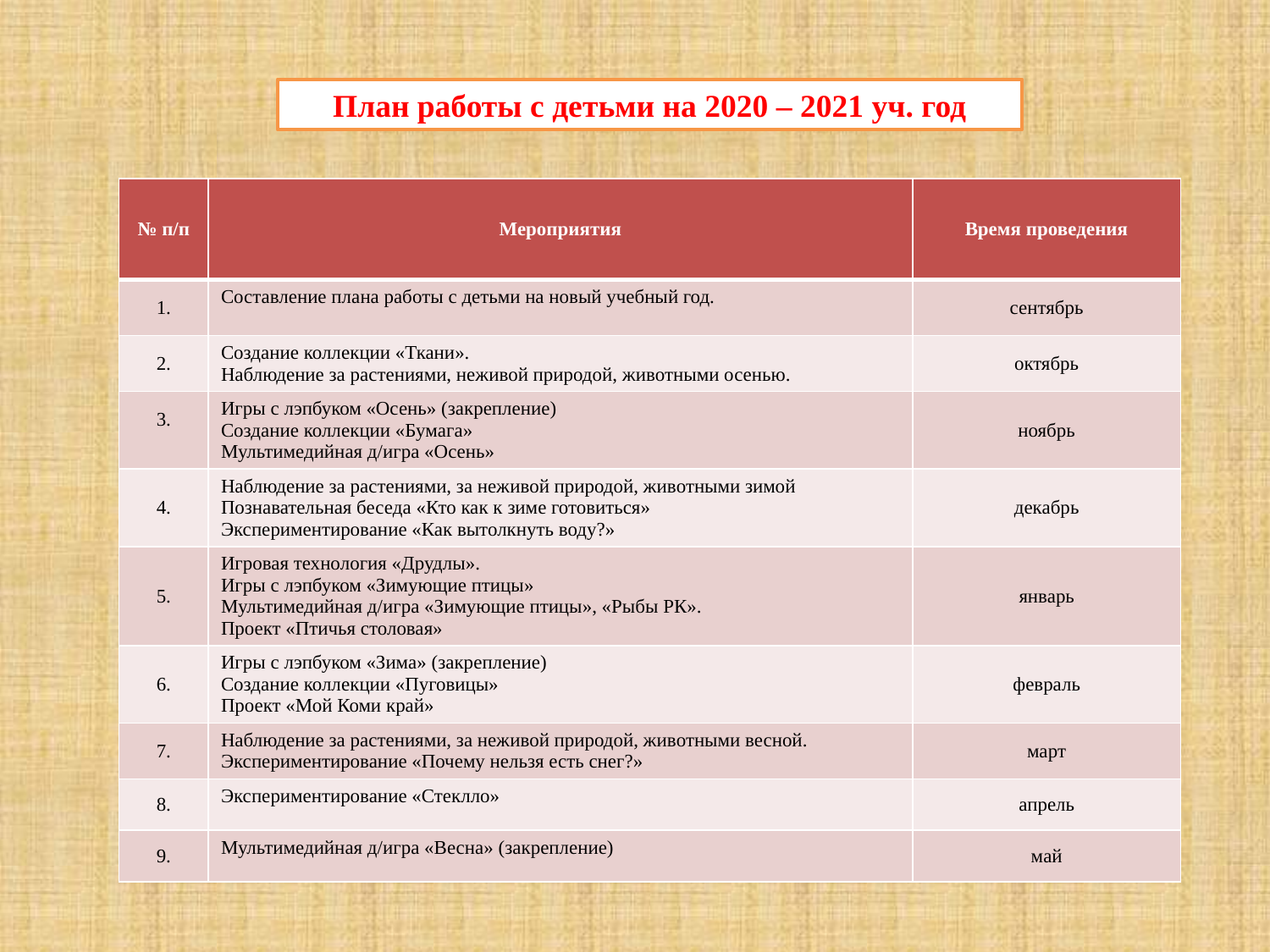

План работы с детьми на 2020 – 2021 уч. год
| № п/п | Мероприятия | Время проведения |
| --- | --- | --- |
| 1. | Составление плана работы с детьми на новый учебный год. | сентябрь |
| 2. | Создание коллекции «Ткани». Наблюдение за растениями, неживой природой, животными осенью. | октябрь |
| 3. | Игры с лэпбуком «Осень» (закрепление) Создание коллекции «Бумага» Мультимедийная д/игра «Осень» | ноябрь |
| 4. | Наблюдение за растениями, за неживой природой, животными зимой Познавательная беседа «Кто как к зиме готовиться» Экспериментирование «Как вытолкнуть воду?» | декабрь |
| 5. | Игровая технология «Друдлы». Игры с лэпбуком «Зимующие птицы» Мультимедийная д/игра «Зимующие птицы», «Рыбы РК». Проект «Птичья столовая» | январь |
| 6. | Игры с лэпбуком «Зима» (закрепление) Создание коллекции «Пуговицы» Проект «Мой Коми край» | февраль |
| 7. | Наблюдение за растениями, за неживой природой, животными весной. Экспериментирование «Почему нельзя есть снег?» | март |
| 8. | Экспериментирование «Стеклло» | апрель |
| 9. | Мультимедийная д/игра «Весна» (закрепление) | май |